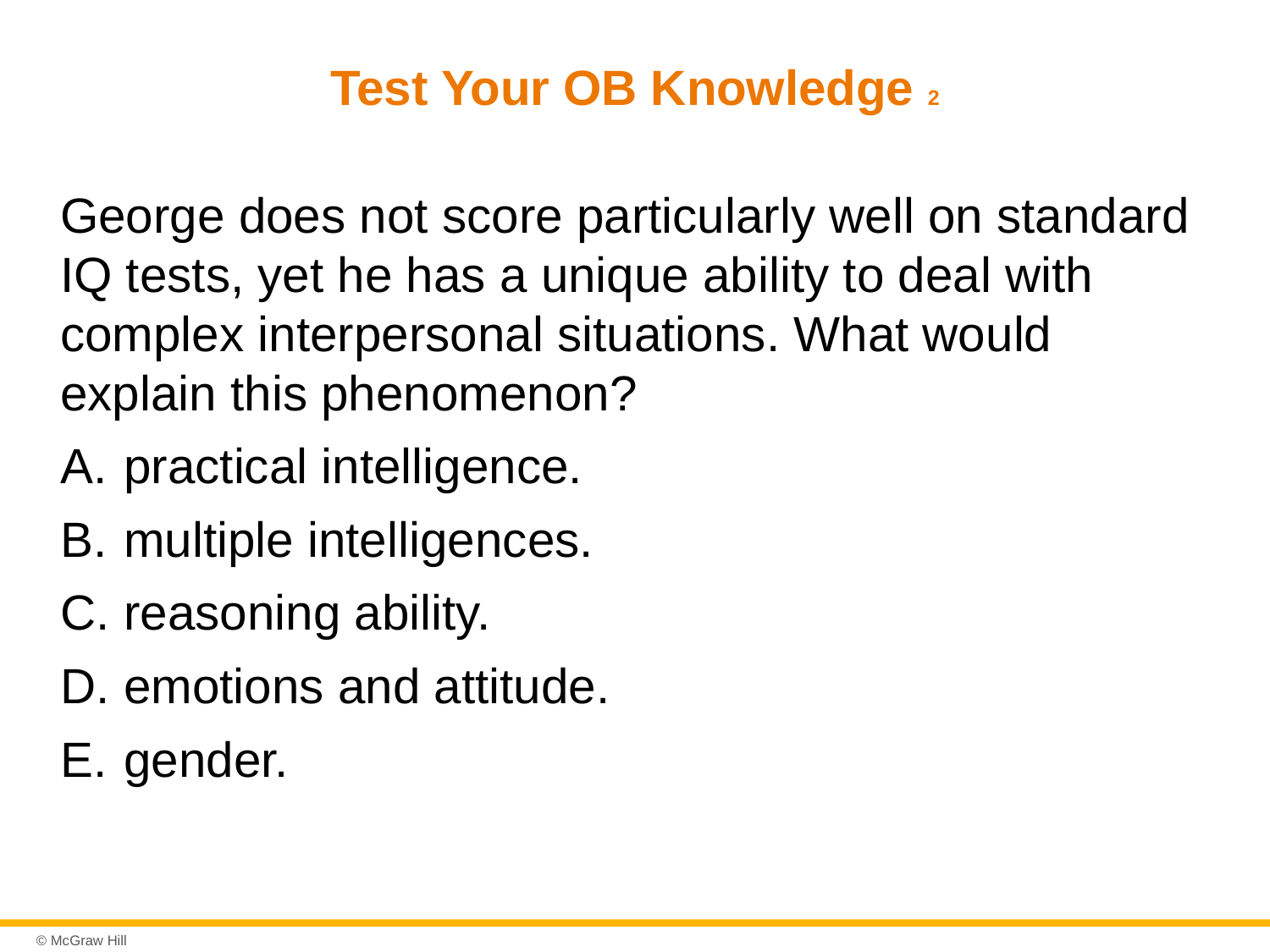

# Test Your OB Knowledge 2
George does not score particularly well on standard IQ tests, yet he has a unique ability to deal with complex interpersonal situations. What would explain this phenomenon?
practical intelligence.
multiple intelligences.
reasoning ability.
emotions and attitude.
gender.